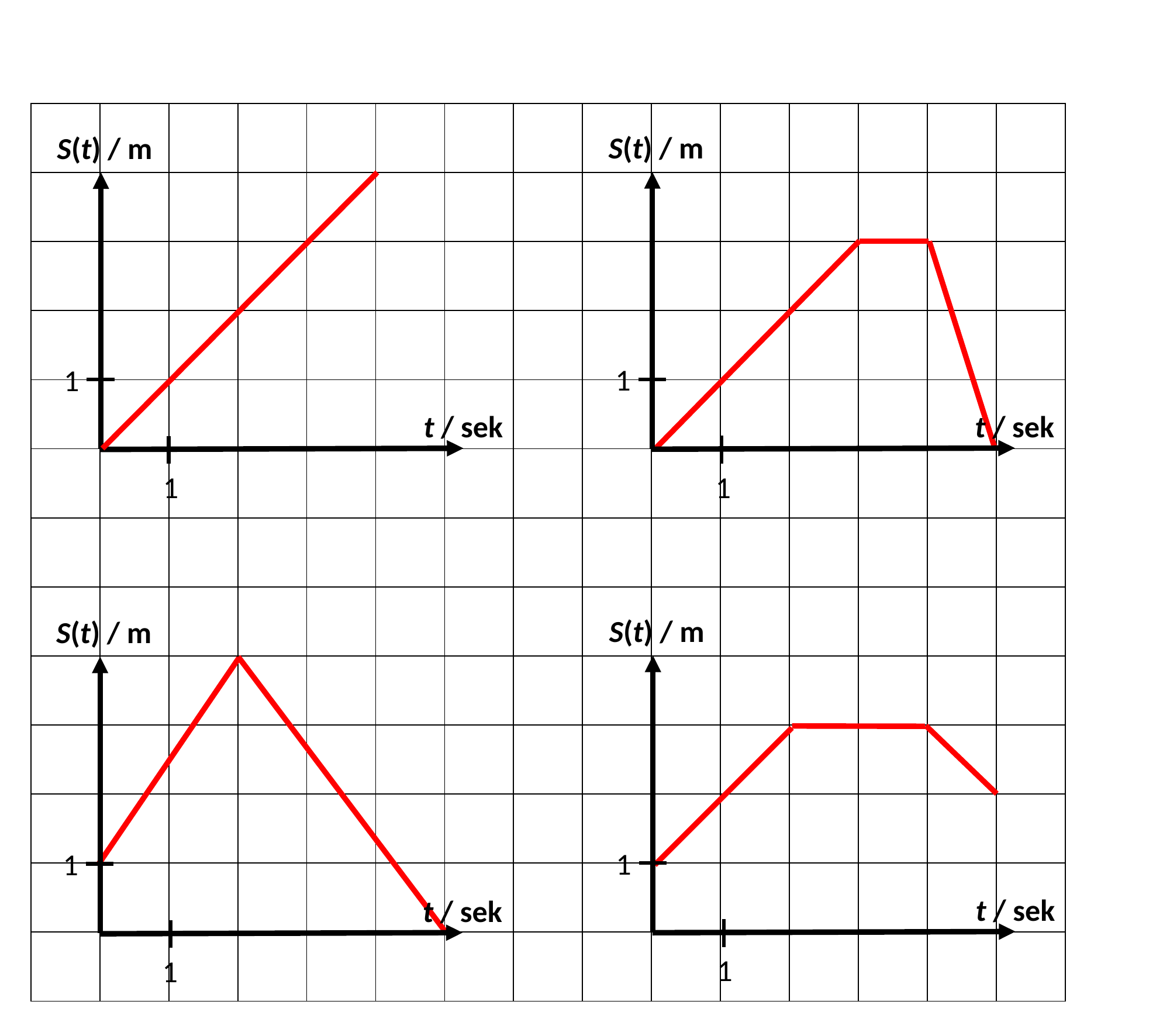

|  |  |  |  |  |  |  |  |  |  |  |  |  |  |  |
| --- | --- | --- | --- | --- | --- | --- | --- | --- | --- | --- | --- | --- | --- | --- |
|  |  |  |  |  |  |  |  |  |  |  |  |  |  |  |
|  |  |  |  |  |  |  |  |  |  |  |  |  |  |  |
|  |  |  |  |  |  |  |  |  |  |  |  |  |  |  |
|  |  |  |  |  |  |  |  |  |  |  |  |  |  |  |
|  |  |  |  |  |  |  |  |  |  |  |  |  |  |  |
|  |  |  |  |  |  |  |  |  |  |  |  |  |  |  |
|  |  |  |  |  |  |  |  |  |  |  |  |  |  |  |
|  |  |  |  |  |  |  |  |  |  |  |  |  |  |  |
|  |  |  |  |  |  |  |  |  |  |  |  |  |  |  |
|  |  |  |  |  |  |  |  |  |  |  |  |  |  |  |
|  |  |  |  |  |  |  |  |  |  |  |  |  |  |  |
|  |  |  |  |  |  |  |  |  |  |  |  |  |  |  |
S(t) / m
S(t) / m
1
1
t / sek
t / sek
1
1
S(t) / m
S(t) / m
1
1
t / sek
t / sek
1
1